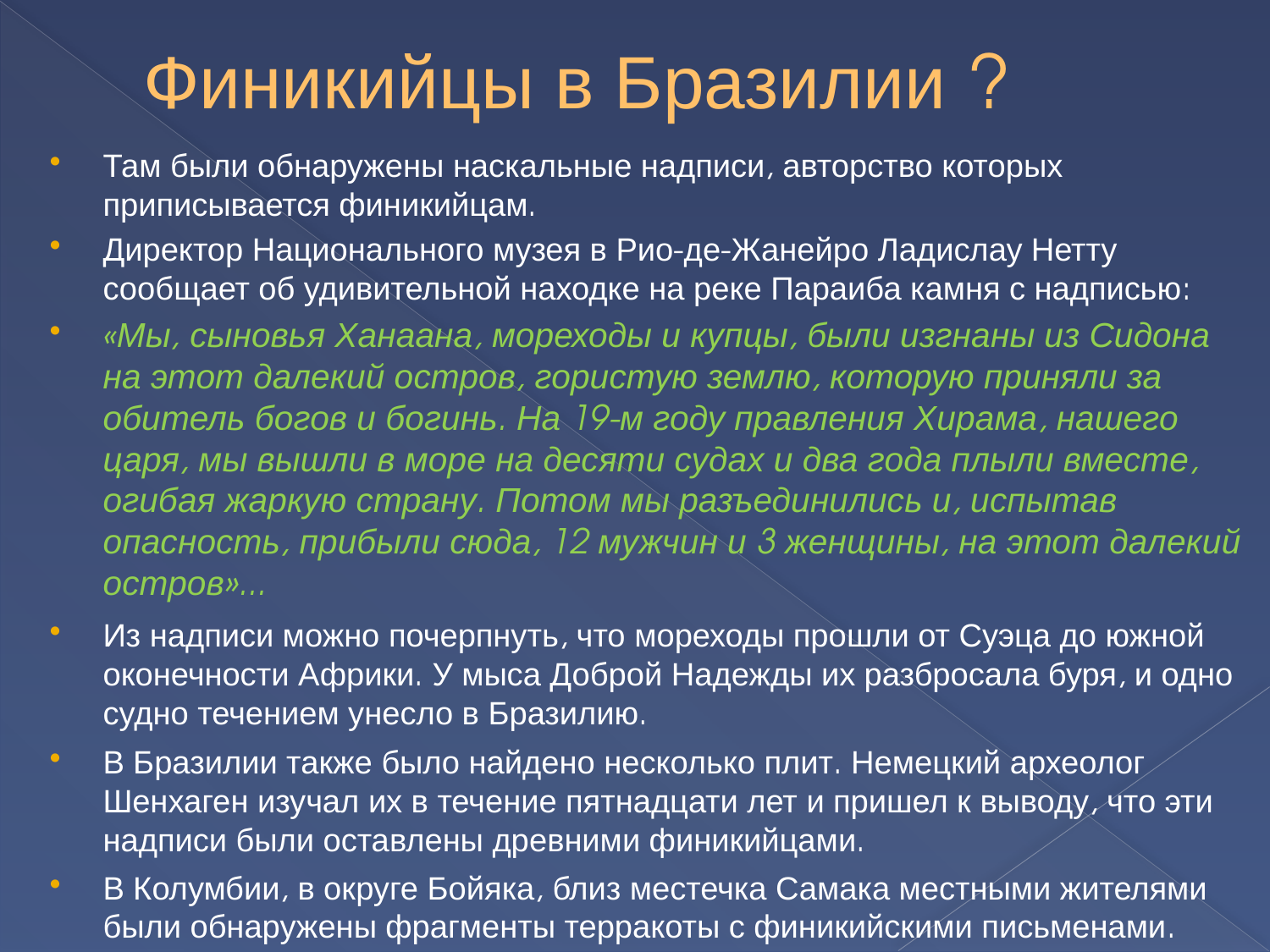

# Финикийцы в Бразилии ?
Там были обнаружены наскальные надписи, авторство которых приписывается финикийцам.
Директор Национального музея в Рио-де-Жанейро Ладислау Нетту сообщает об удивительной находке на реке Параиба камня с надписью:
«Мы, сыновья Ханаана, мореходы и купцы, были изгнаны из Сидона на этот далекий остров, гористую землю, которую приняли за обитель богов и богинь. На 19-м году правления Хирама, нашего царя, мы вышли в море на десяти судах и два года плыли вместе, огибая жаркую страну. Потом мы разъединились и, испытав опасность, прибыли сюда, 12 мужчин и 3 женщины, на этот далекий остров»...
Из надписи можно почерпнуть, что мореходы прошли от Суэца до южной оконечности Африки. У мыса Доброй Надежды их разбросала буря, и одно судно течением унесло в Бразилию.
В Бразилии также было найдено несколько плит. Немецкий археолог Шенхаген изучал их в течение пятнадцати лет и пришел к выводу, что эти надписи были оставлены древними финикийцами.
В Колумбии, в округе Бойяка, близ местечка Самака местными жителями были обнаружены фрагменты терракоты с финикийскими письменами.